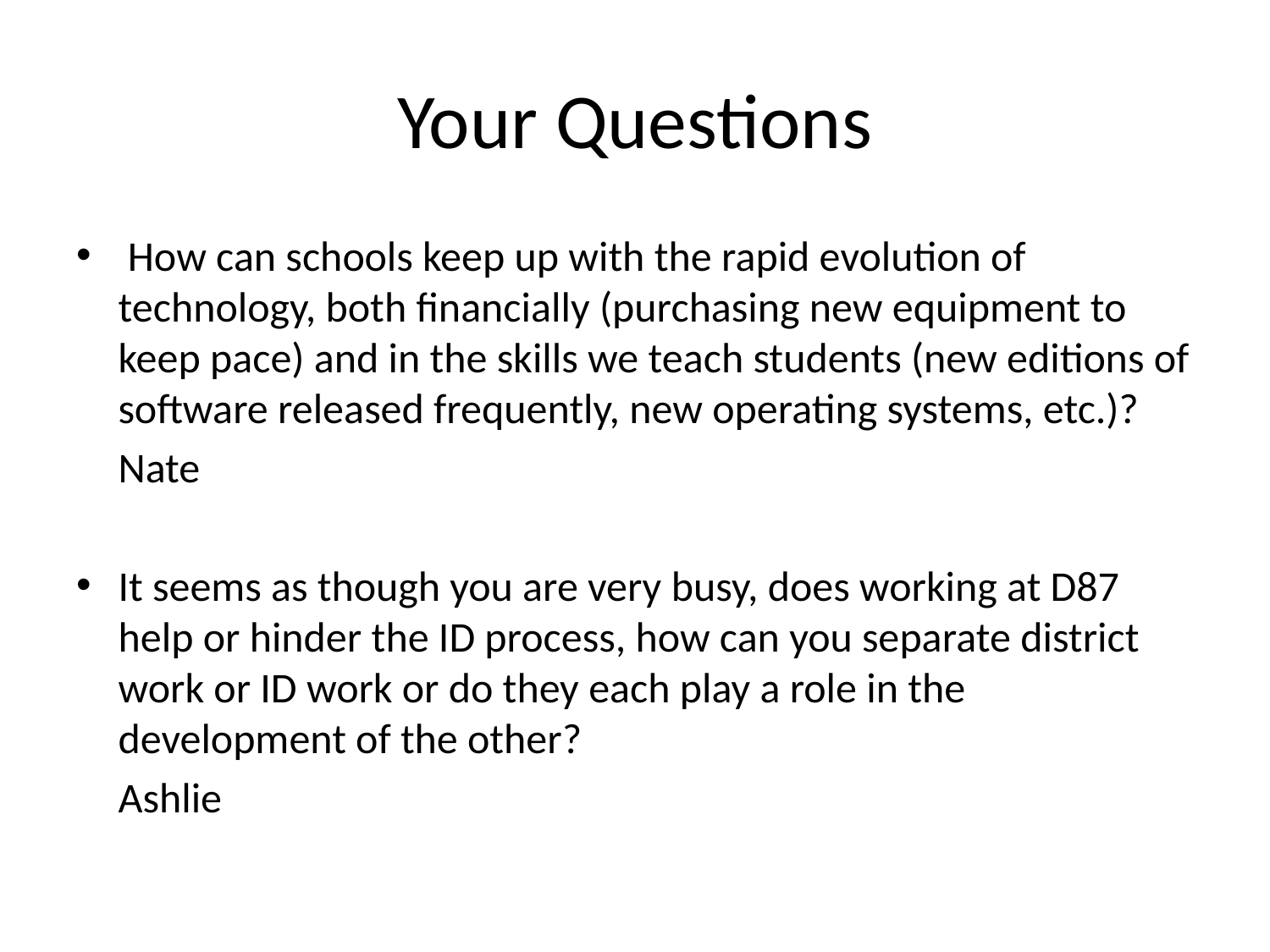

# Your Questions
 How can schools keep up with the rapid evolution of technology, both financially (purchasing new equipment to keep pace) and in the skills we teach students (new editions of software released frequently, new operating systems, etc.)?
									Nate

It seems as though you are very busy, does working at D87 help or hinder the ID process, how can you separate district work or ID work or do they each play a role in the development of the other?
									Ashlie